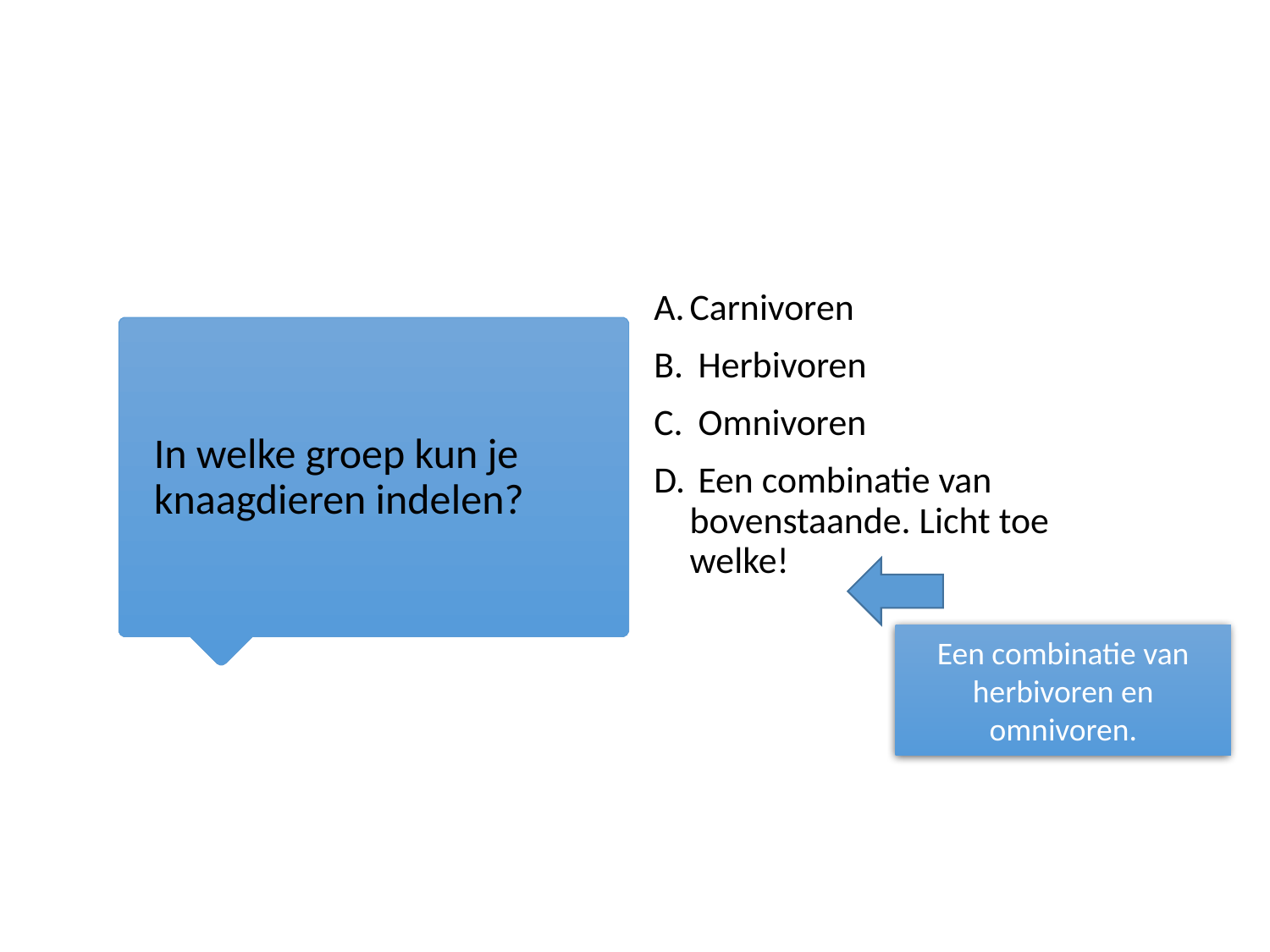

Carnivoren
 Herbivoren
 Omnivoren
 Een combinatie van bovenstaande. Licht toe welke!
# In welke groep kun je knaagdieren indelen?

Een combinatie van herbivoren en omnivoren.